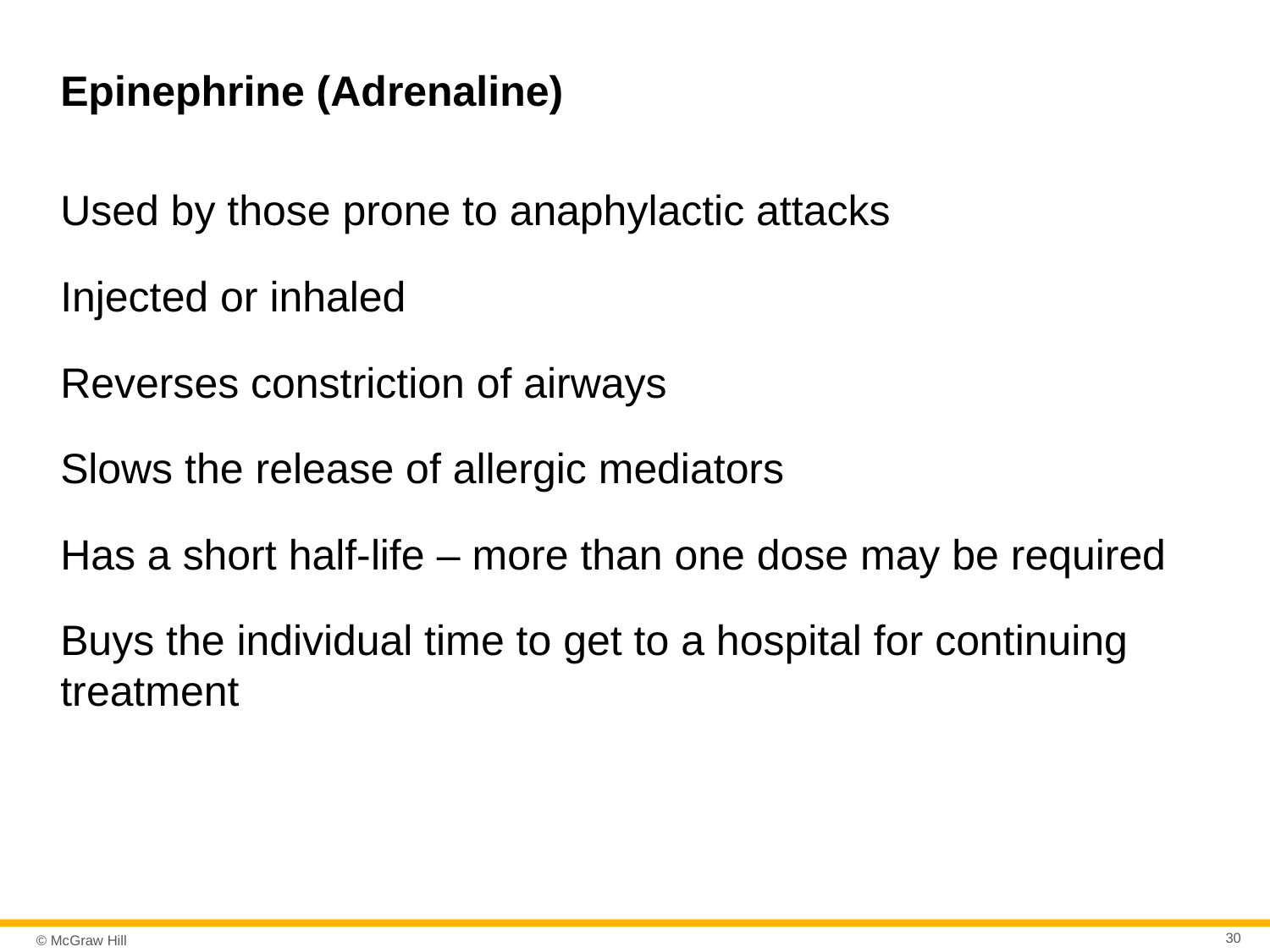

# Epinephrine (Adrenaline)
Used by those prone to anaphylactic attacks
Injected or inhaled
Reverses constriction of airways
Slows the release of allergic mediators
Has a short half-life – more than one dose may be required
Buys the individual time to get to a hospital for continuing treatment